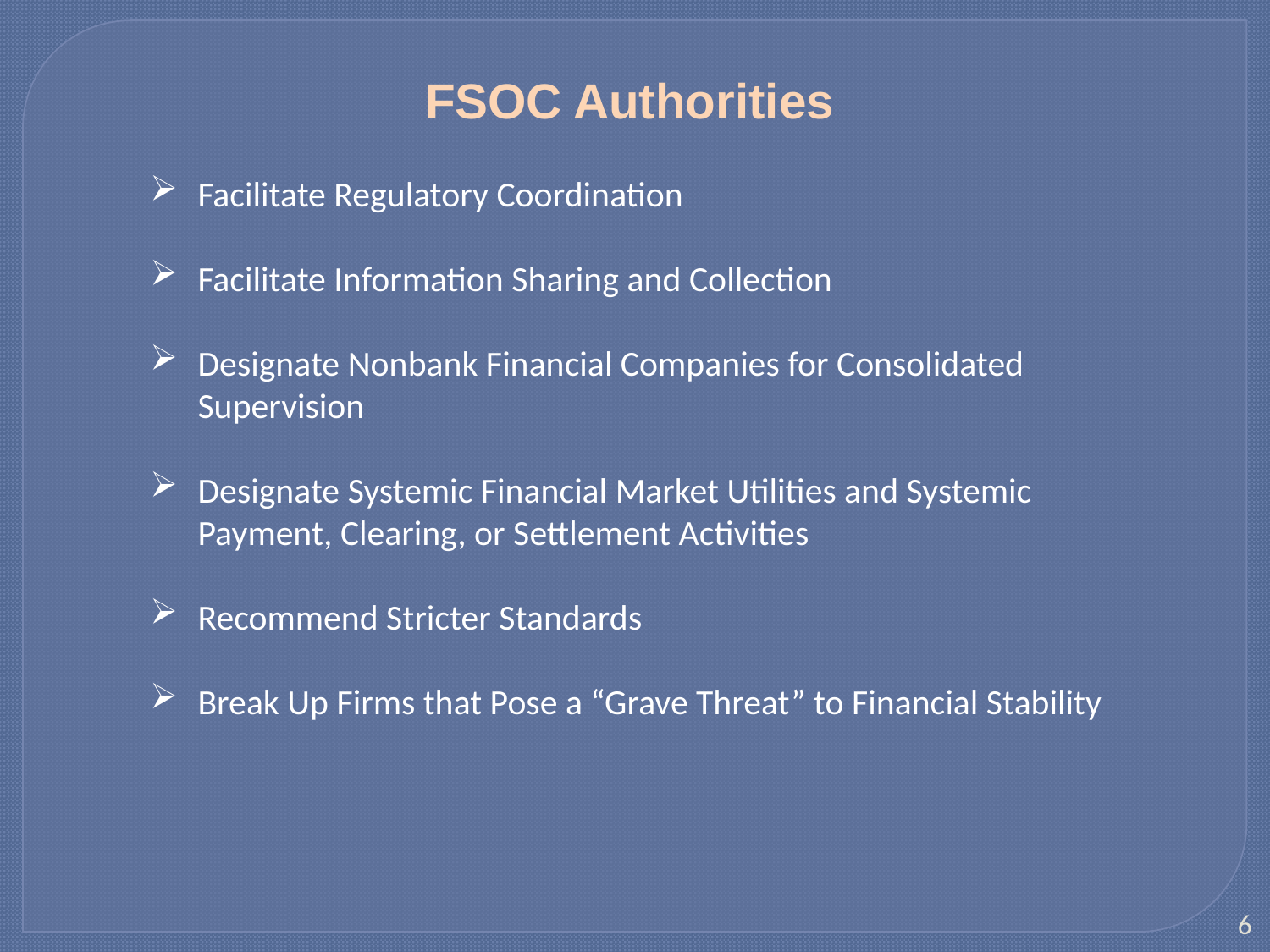

FSOC Authorities
Facilitate Regulatory Coordination

Facilitate Information Sharing and Collection

Designate Nonbank Financial Companies for Consolidated Supervision

Designate Systemic Financial Market Utilities and Systemic Payment, Clearing, or Settlement Activities

Recommend Stricter Standards

Break Up Firms that Pose a “Grave Threat” to Financial Stability
6